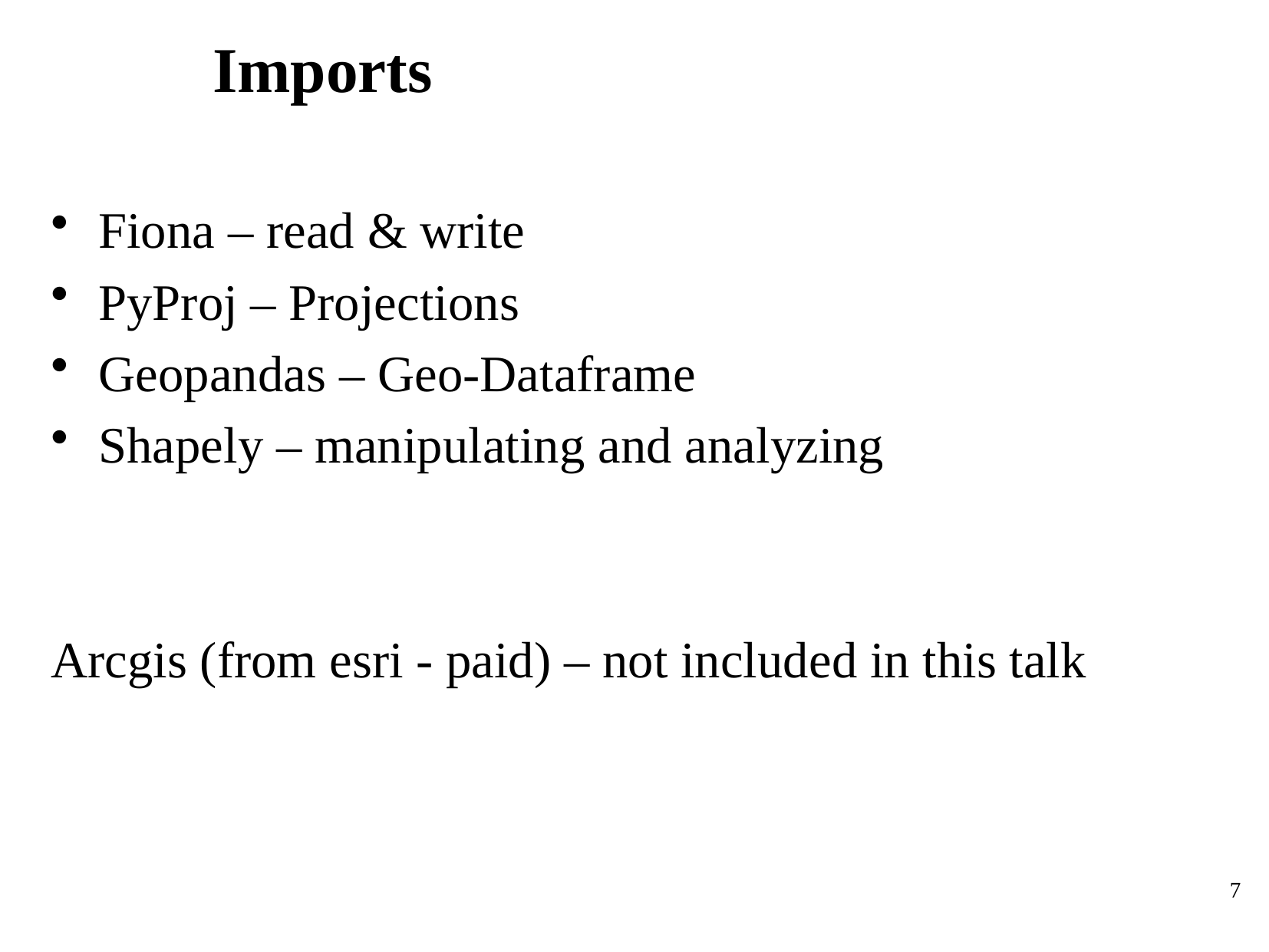

# Imports
Fiona – read & write
PyProj – Projections
Geopandas – Geo-Dataframe
Shapely – manipulating and analyzing

Arcgis (from esri - paid) – not included in this talk
7